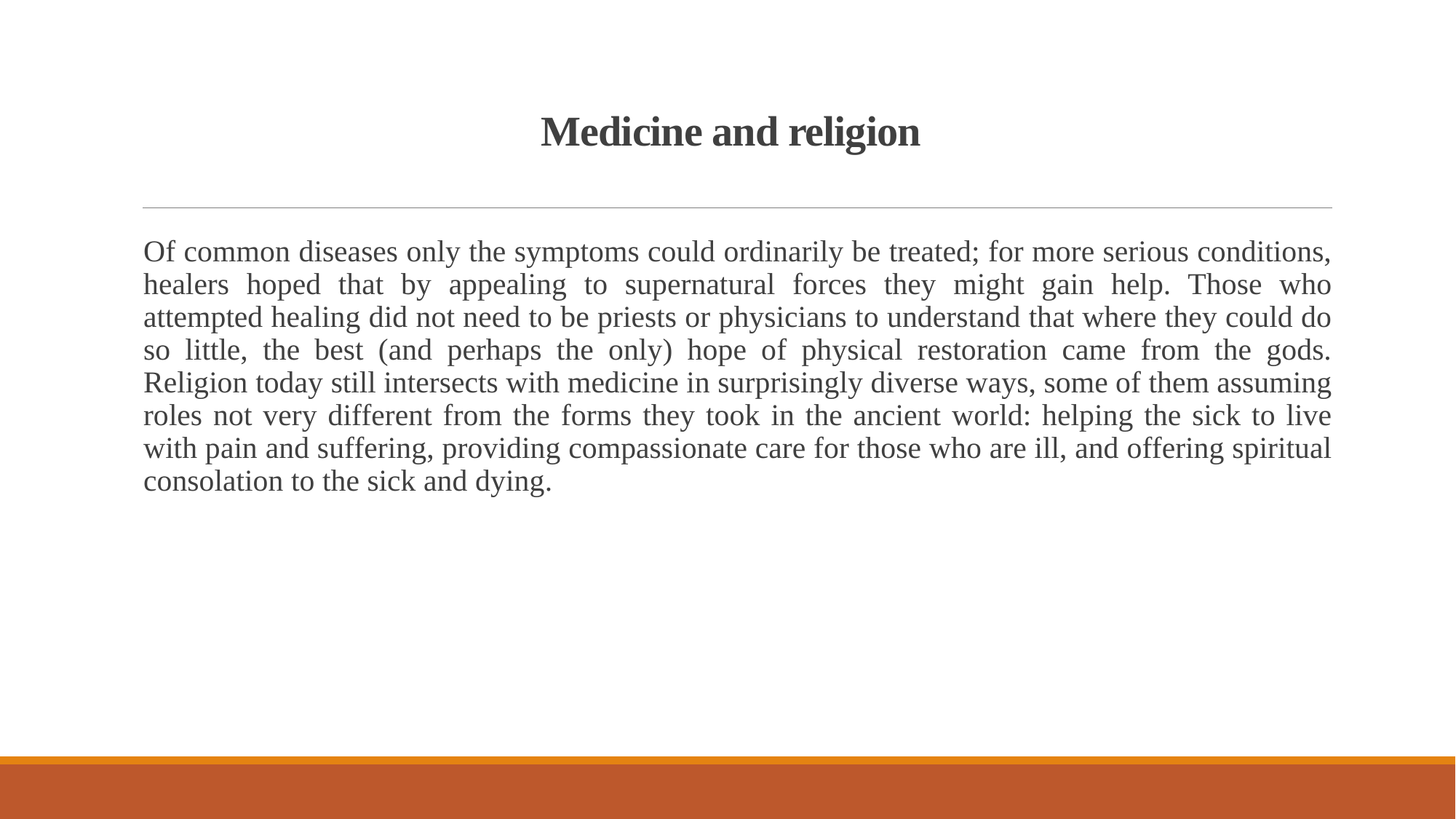

# Medicine and religion
Of common diseases only the symptoms could ordinarily be treated; for more serious conditions, healers hoped that by appealing to supernatural forces they might gain help. Those who attempted healing did not need to be priests or physicians to understand that where they could do so little, the best (and perhaps the only) hope of physical restoration came from the gods. Religion today still intersects with medicine in surprisingly diverse ways, some of them assuming roles not very different from the forms they took in the ancient world: helping the sick to live with pain and suffering, providing compassionate care for those who are ill, and offering spiritual consolation to the sick and dying.